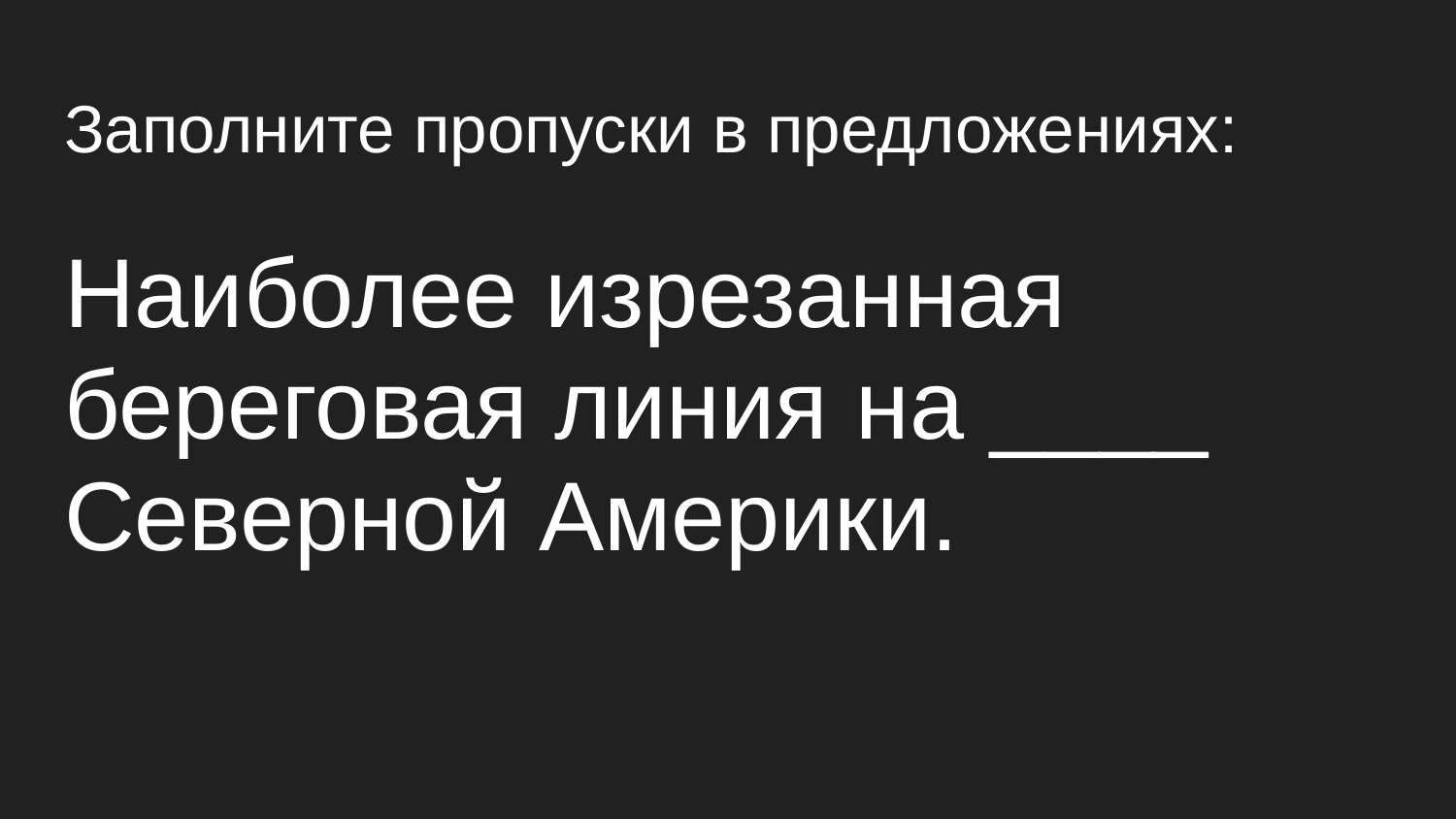

# Заполните пропуски в предложениях:
Наиболее изрезанная береговая линия на ____ Северной Америки.